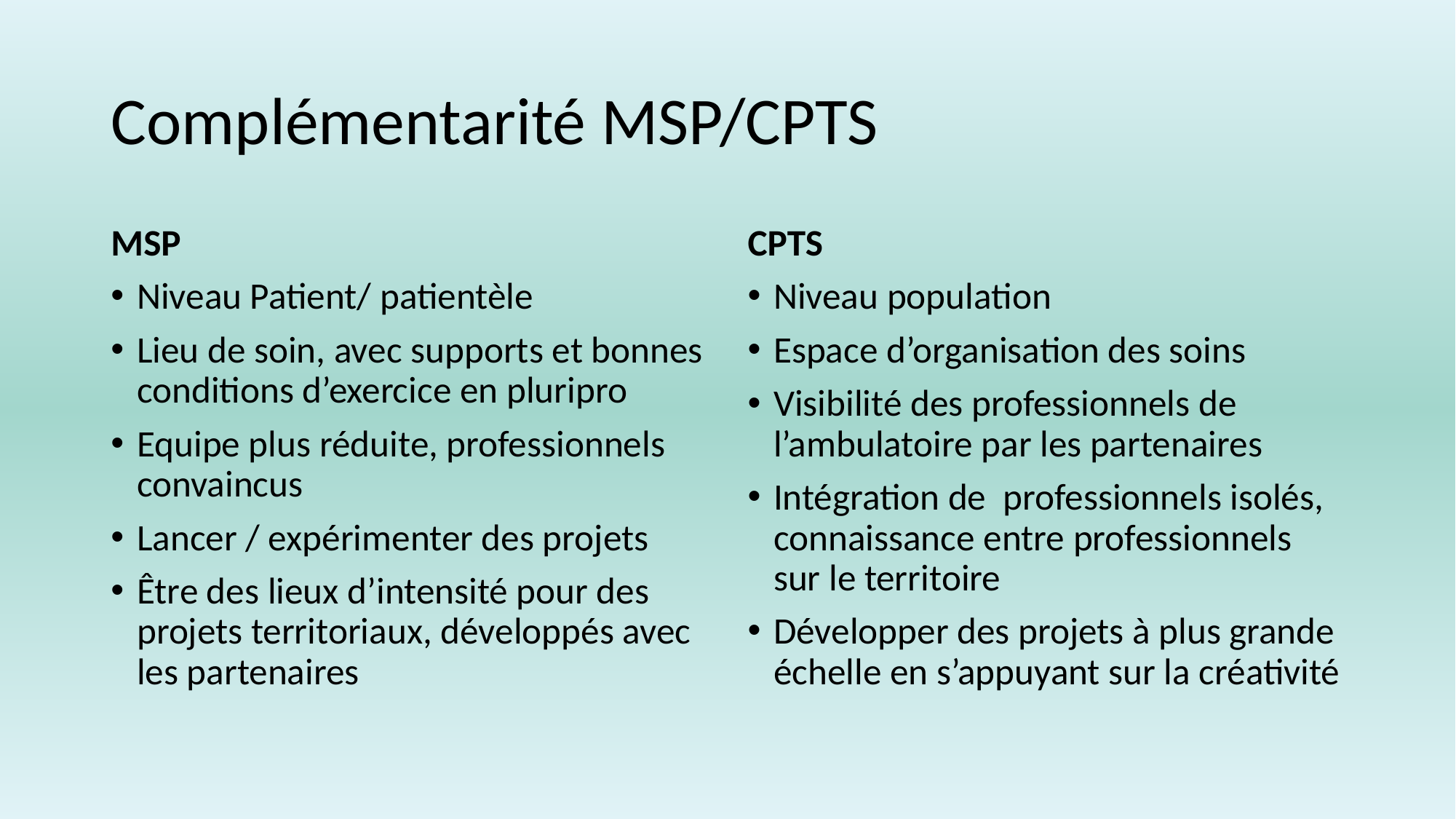

# Complémentarité MSP/CPTS
MSP
Niveau Patient/ patientèle
Lieu de soin, avec supports et bonnes conditions d’exercice en pluripro
Equipe plus réduite, professionnels convaincus
Lancer / expérimenter des projets
Être des lieux d’intensité pour des projets territoriaux, développés avec les partenaires

CPTS
Niveau population
Espace d’organisation des soins
Visibilité des professionnels de l’ambulatoire par les partenaires
Intégration de  professionnels isolés, connaissance entre professionnels sur le territoire
Développer des projets à plus grande échelle en s’appuyant sur la créativité